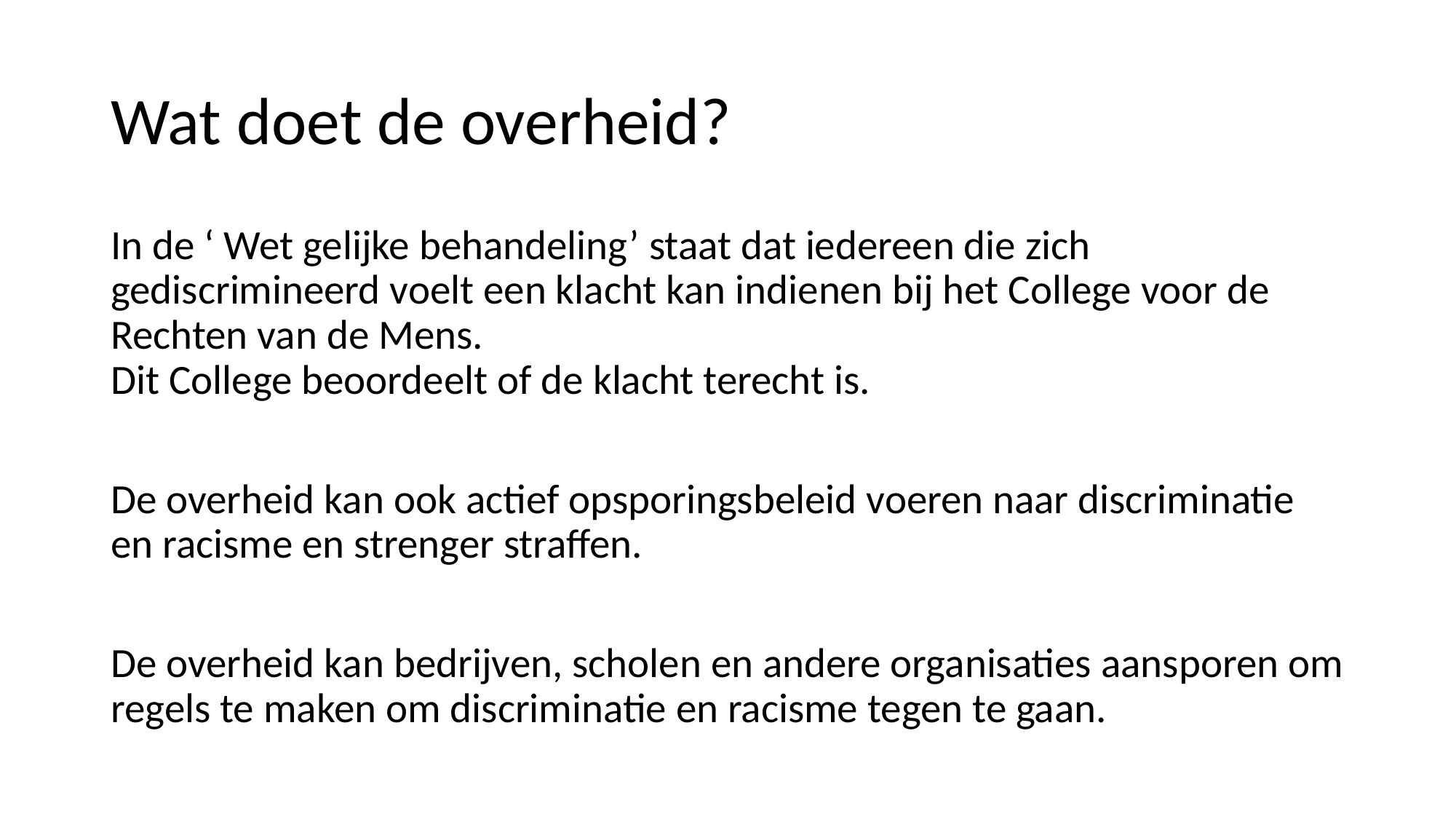

# Wat doet de overheid?
In de ‘ Wet gelijke behandeling’ staat dat iedereen die zich gediscrimineerd voelt een klacht kan indienen bij het College voor de Rechten van de Mens.
Dit College beoordeelt of de klacht terecht is.

De overheid kan ook actief opsporingsbeleid voeren naar discriminatie en racisme en strenger straffen.

De overheid kan bedrijven, scholen en andere organisaties aansporen om regels te maken om discriminatie en racisme tegen te gaan.